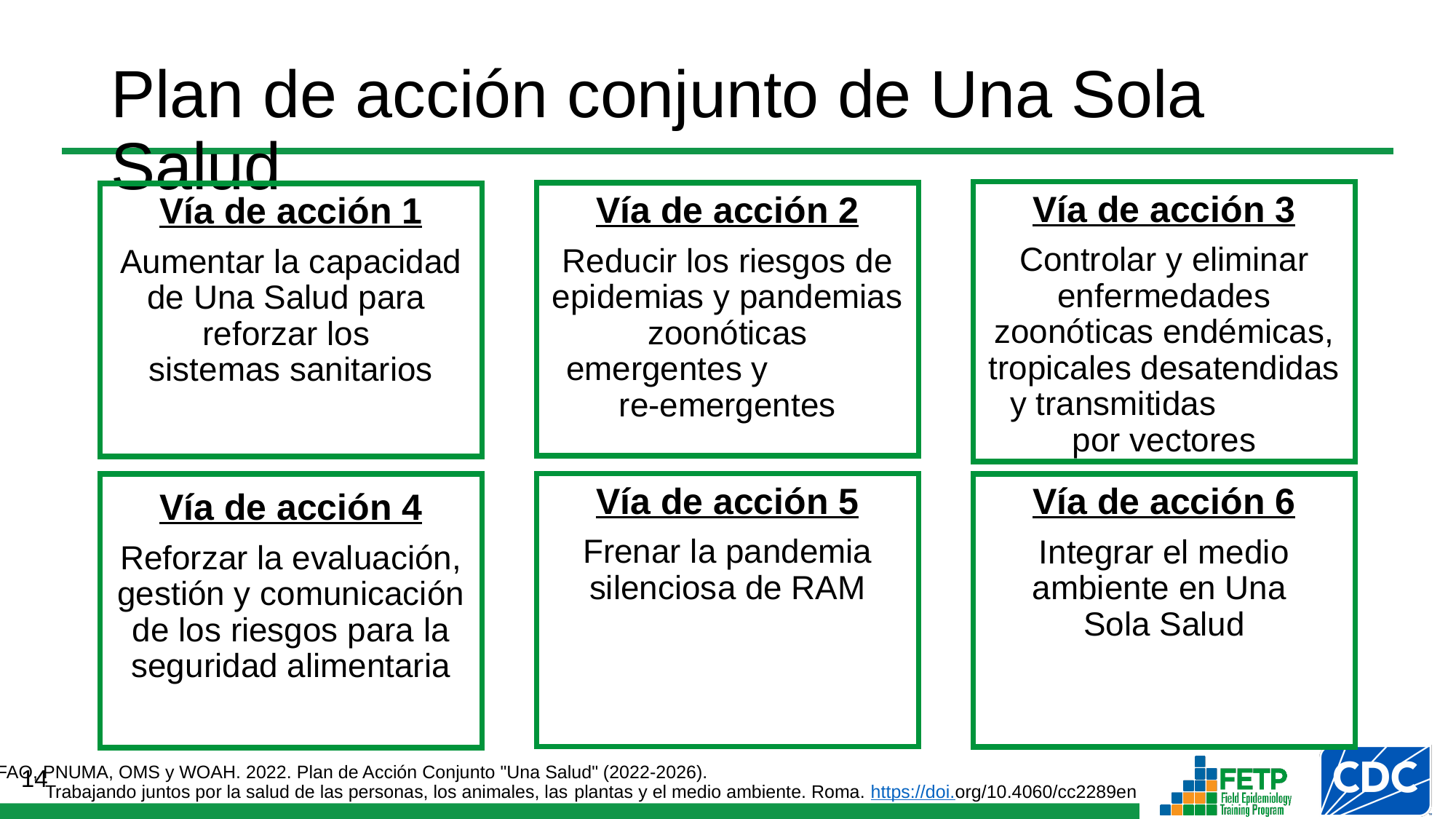

# Plan de acción conjunto de Una Sola Salud
Vía de acción 3
Controlar y eliminar enfermedades zoonóticas endémicas, tropicales desatendidas y transmitidas            por vectores

Vía de acción 2
Reducir los riesgos de epidemias y pandemias zoonóticas
emergentes y              re-emergentes

Vía de acción 1
Aumentar la capacidad de Una Salud para
reforzar los
sistemas sanitarios
Vía de acción 5
Frenar la pandemia silenciosa de RAM

Vía de acción 4
Reforzar la evaluación, gestión y comunicación de los riesgos para la seguridad alimentaria

Vía de acción 6
Integrar el medio ambiente en Una 
Sola Salud
FAO, PNUMA, OMS y WOAH. 2022. Plan de Acción Conjunto "Una Salud" (2022-2026).                                                                                      Trabajando juntos por la salud de las personas, los animales, las plantas y el medio ambiente. Roma. https://doi.org/10.4060/cc2289en